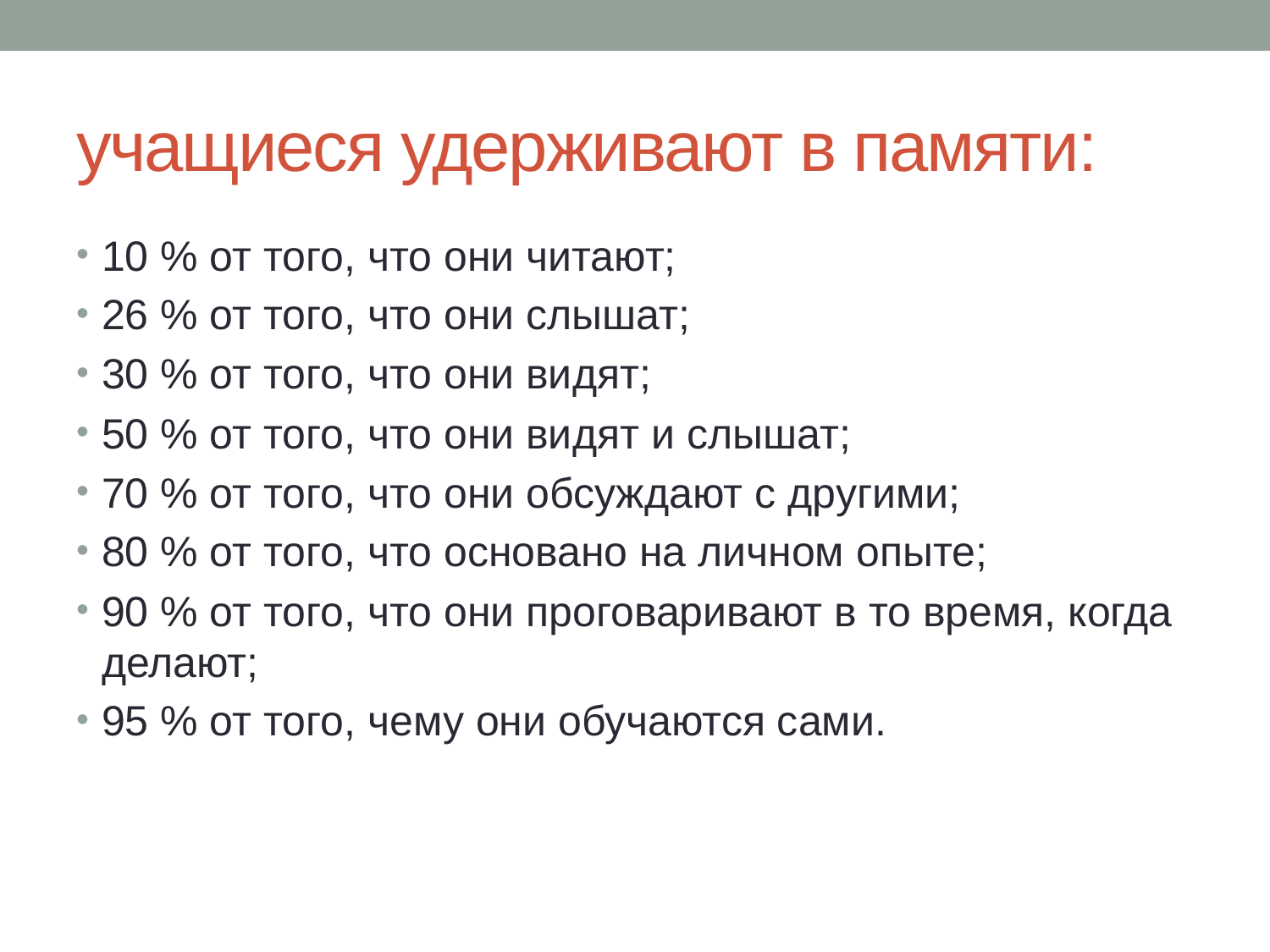

# учащиеся удерживают в памяти:
10 % от того, что они читают;
26 % от того, что они слышат;
30 % от того, что они видят;
50 % от того, что они видят и слышат;
70 % от того, что они обсуждают с другими;
80 % от того, что основано на личном опыте;
90 % от того, что они проговаривают в то время, когда делают;
95 % от того, чему они обучаются сами.